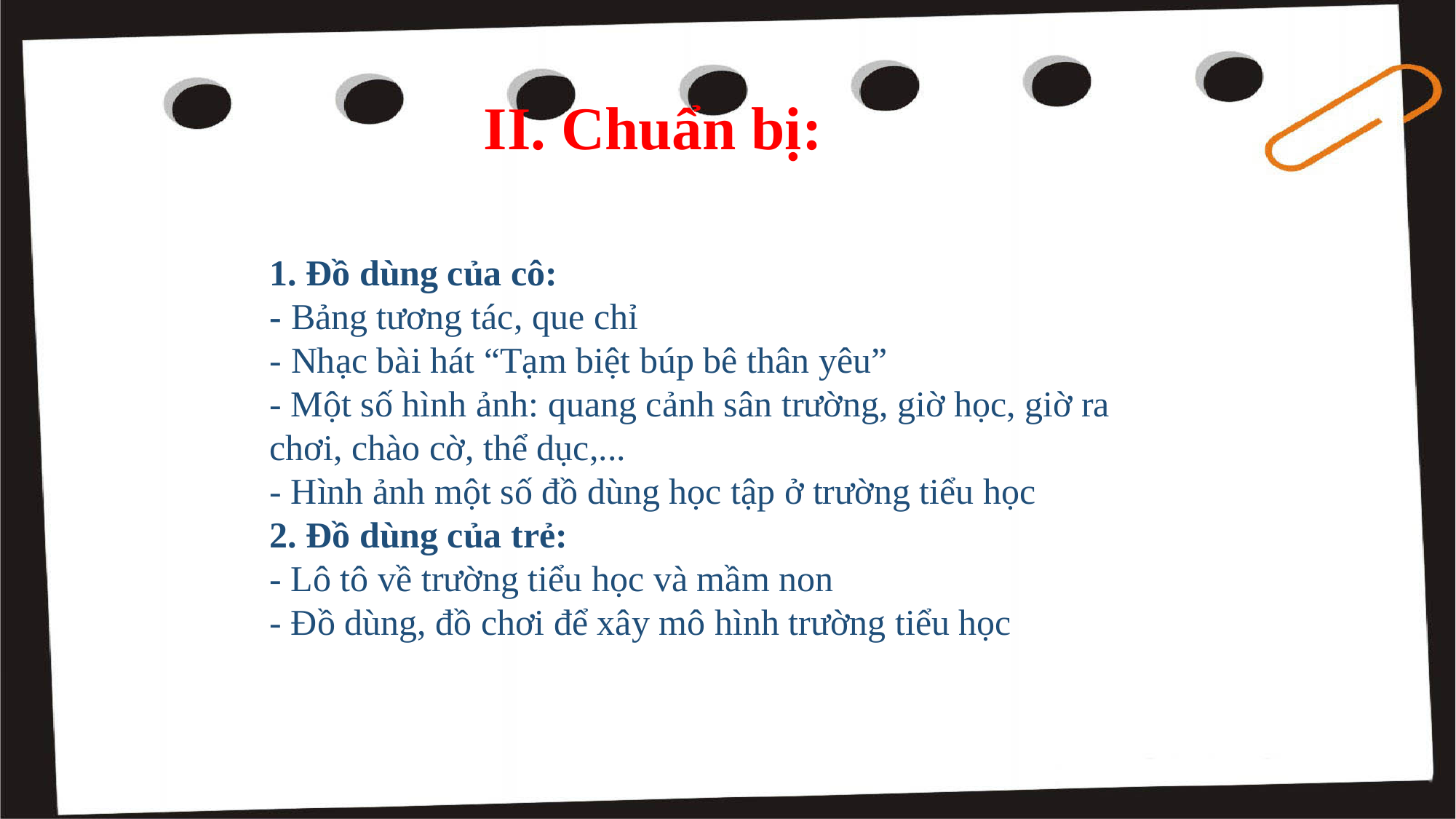

II. Chuẩn bị:
1. Đồ dùng của cô:
- Bảng tương tác, que chỉ
- Nhạc bài hát “Tạm biệt búp bê thân yêu”
- Một số hình ảnh: quang cảnh sân trường, giờ học, giờ ra chơi, chào cờ, thể dục,...
- Hình ảnh một số đồ dùng học tập ở trường tiểu học
2. Đồ dùng của trẻ:
- Lô tô về trường tiểu học và mầm non
- Đồ dùng, đồ chơi để xây mô hình trường tiểu học